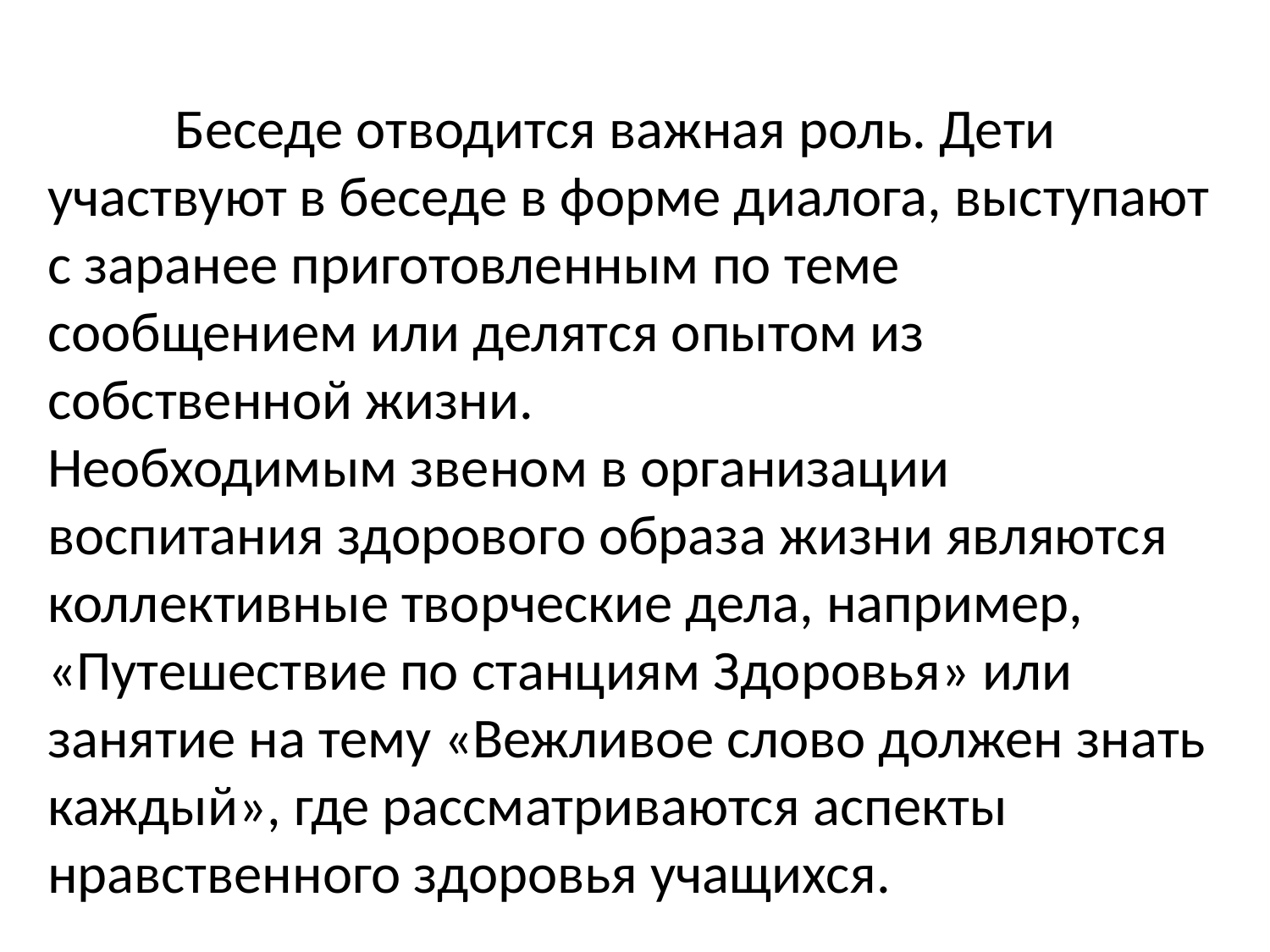

Беседе отводится важная роль. Дети участвуют в беседе в форме диалога, выступают с заранее приготовленным по теме сообщением или делятся опытом из собственной жизни.
Необходимым звеном в организации воспитания здорового образа жизни являются коллективные творческие дела, например, «Путешествие по станциям Здоровья» или занятие на тему «Вежливое слово должен знать каждый», где рассматриваются аспекты нравственного здоровья учащихся.